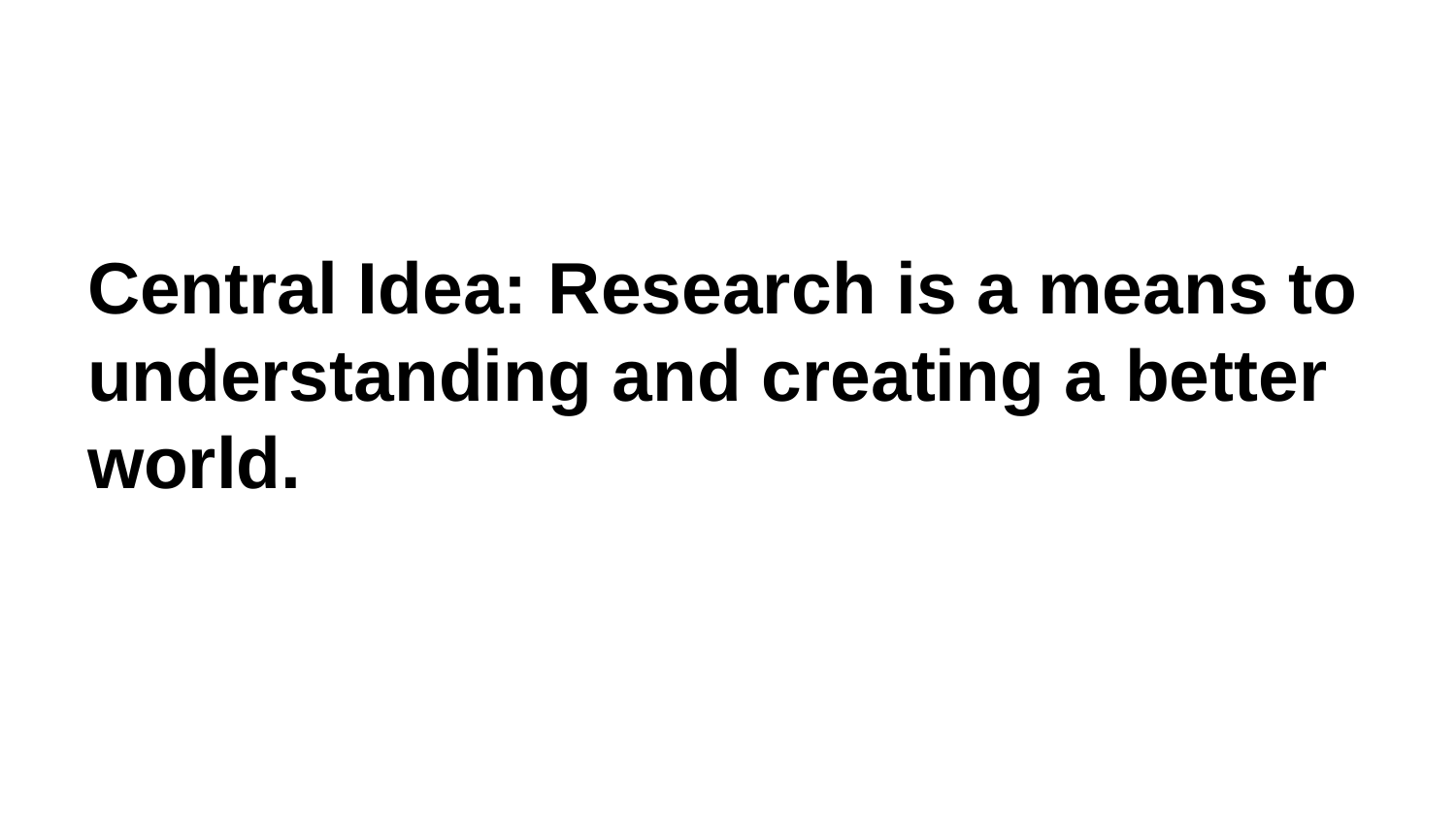

# Central Idea: Research is a means to understanding and creating a better world.